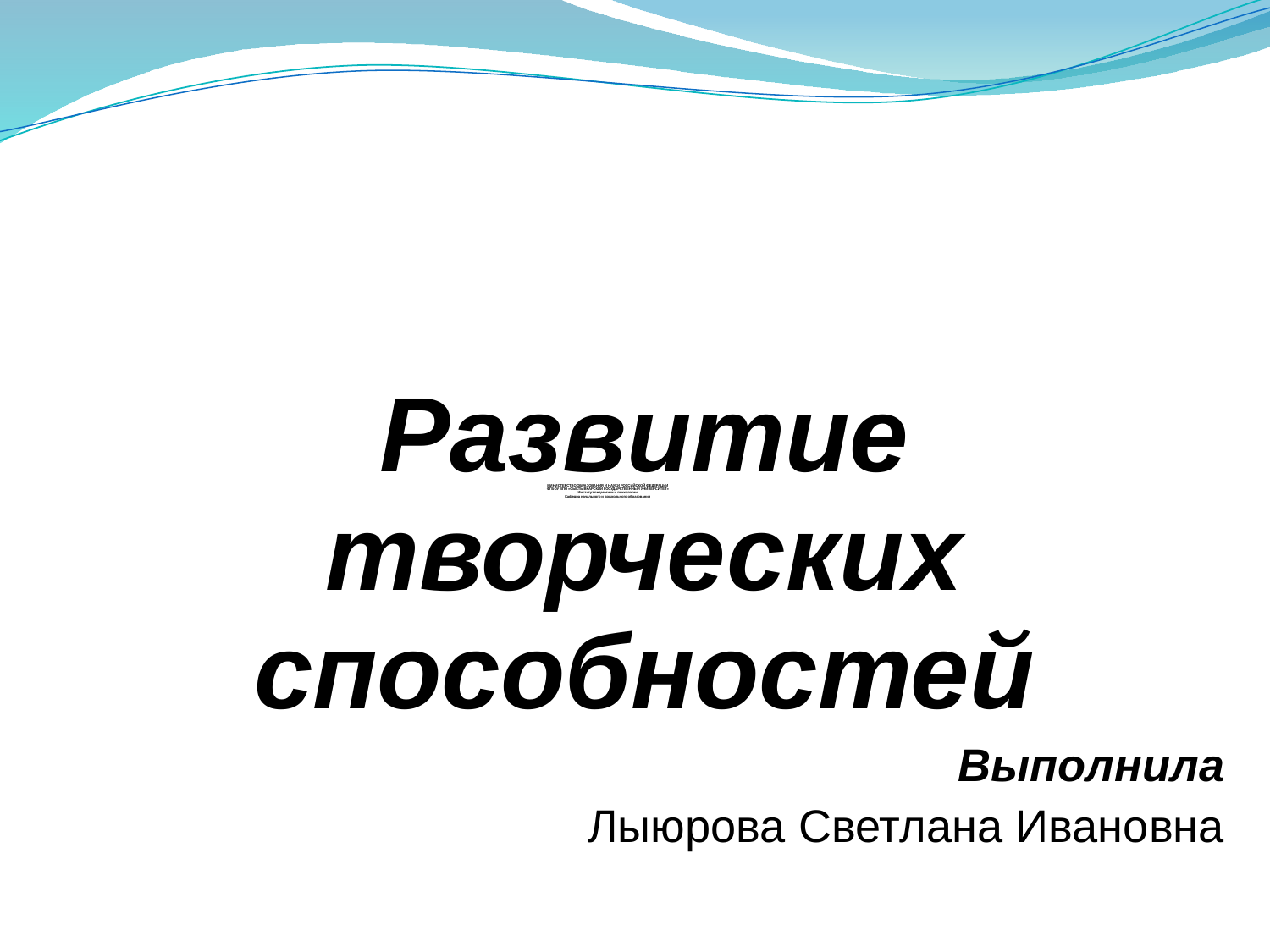

Развитие творческих способностей
Выполнила
Лыюрова Светлана Ивановна

МИНИСТЕРСТВО ОБРАЗОВАНИЯ И НАУКИ РОССИЙСКОЙ ФЕДЕРАЦИИ
ФГБОУ ВПО «СЫКТЫВКАРСКИЙ ГОСУДАРСТВЕННЫЙ УНИВЕРСИТЕТ»
Институт педагогики и психологии
Кафедра начального и дошкольного образования